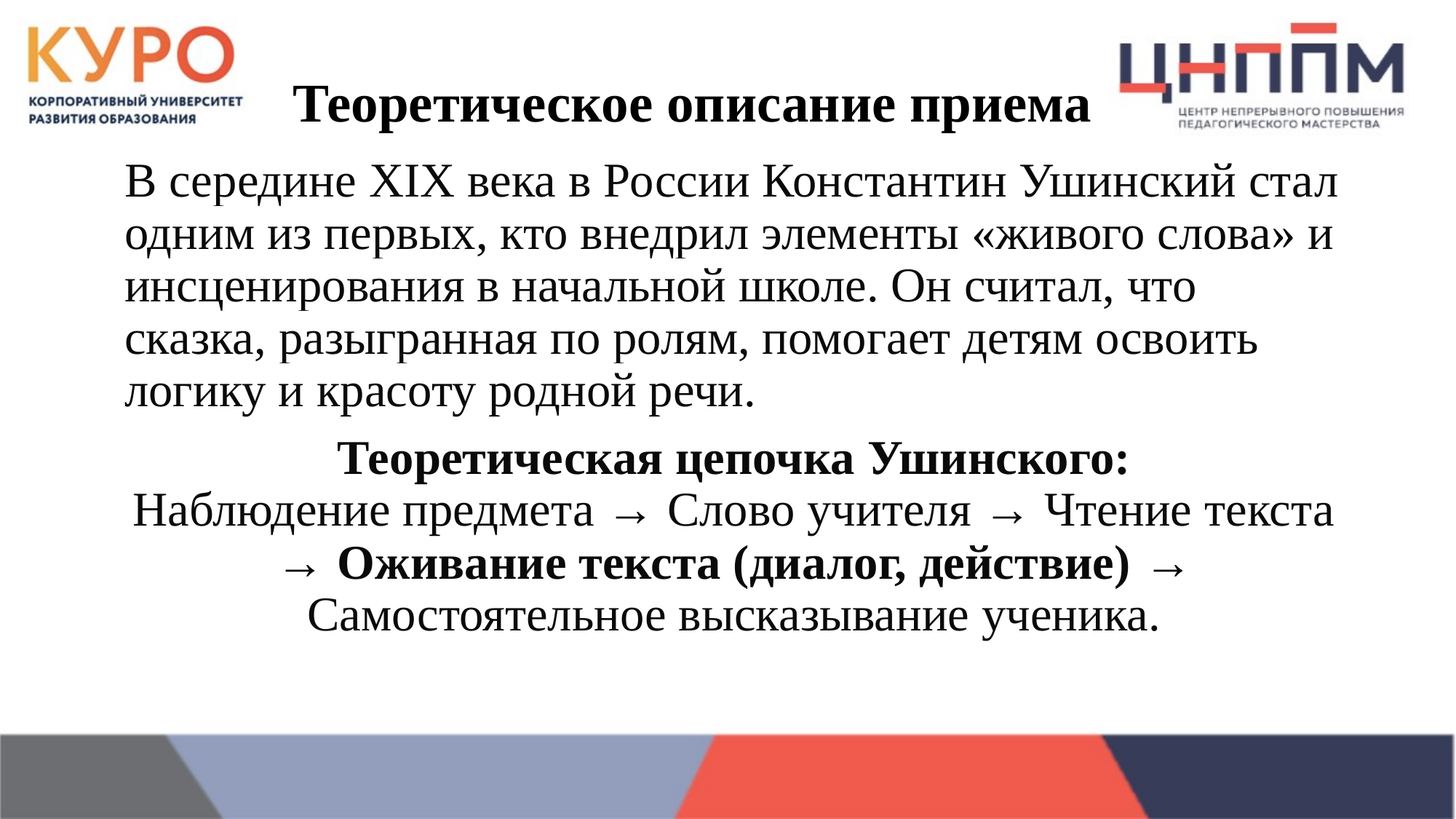

# Теоретическое описание приема
В середине XIX века в России Константин Ушинский стал одним из первых, кто внедрил элементы «живого слова» и инсценирования в начальной школе. Он считал, что сказка, разыгранная по ролям, помогает детям освоить логику и красоту родной речи.
Теоретическая цепочка Ушинского:
Наблюдение предмета → Слово учителя → Чтение текста → Оживание текста (диалог, действие) → Самостоятельное высказывание ученика.